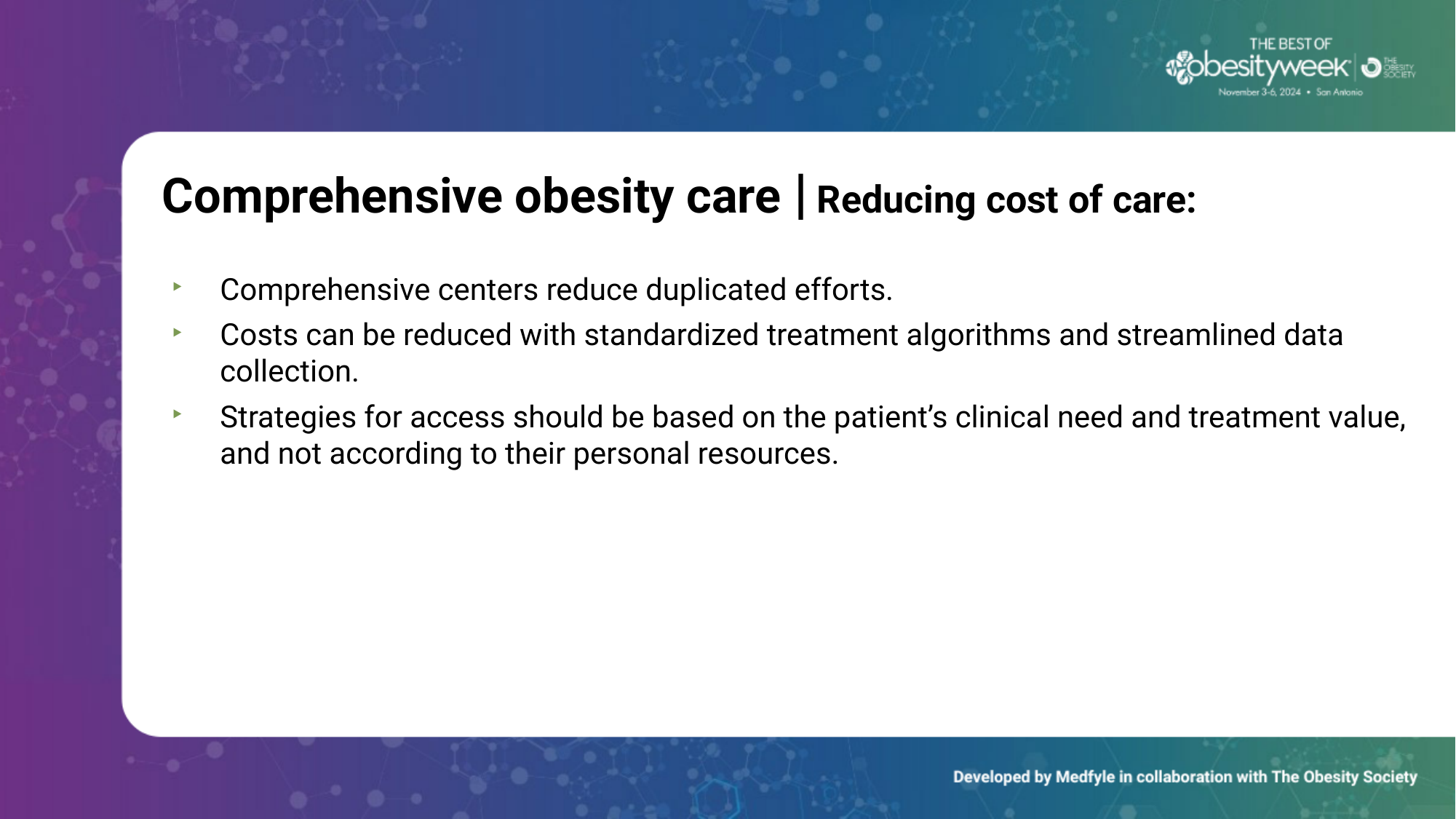

# Comprehensive obesity care | Reducing cost of care:
Comprehensive centers reduce duplicated efforts.
Costs can be reduced with standardized treatment algorithms and streamlined data collection.
Strategies for access should be based on the patient’s clinical need and treatment value, and not according to their personal resources.